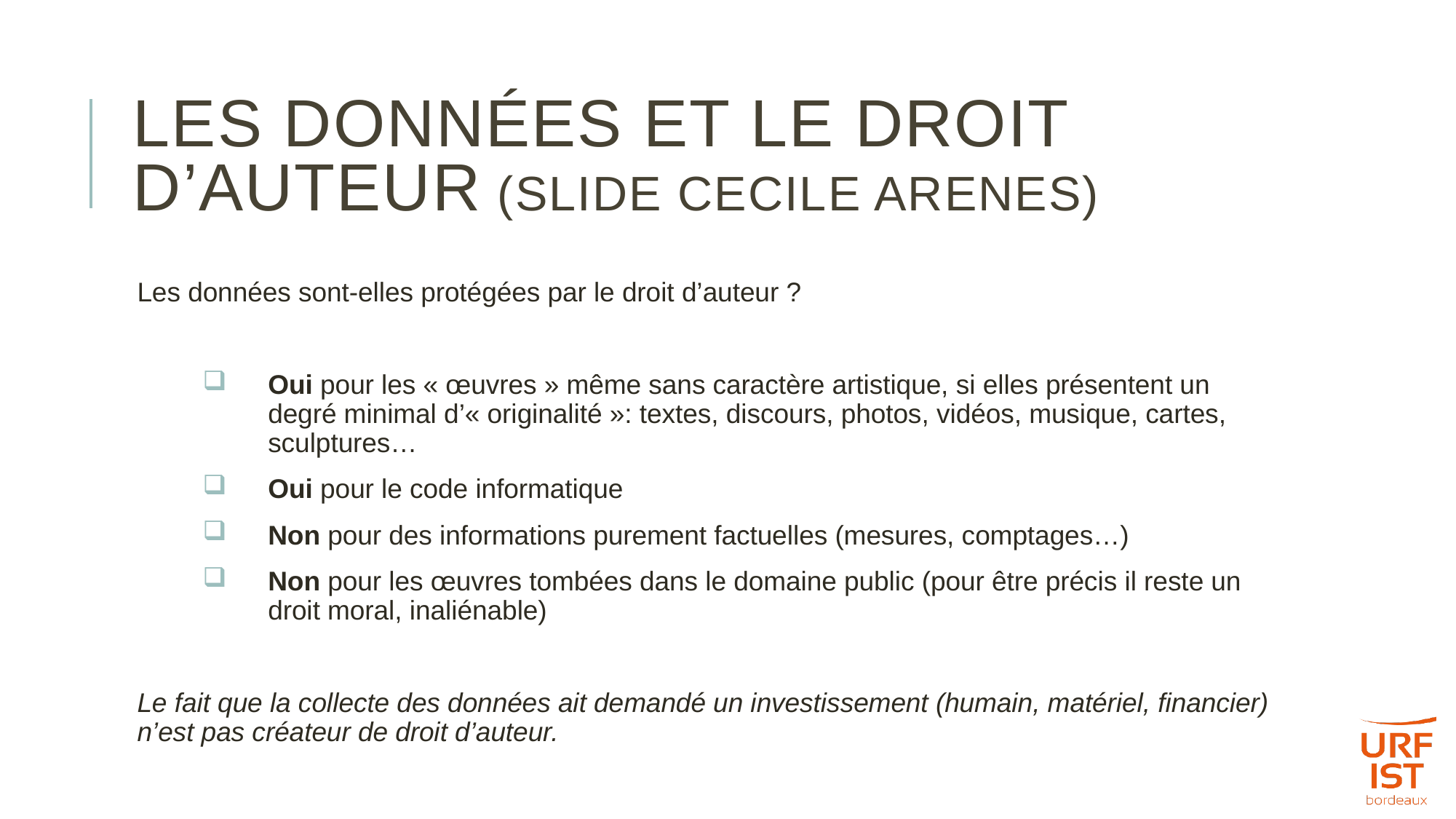

# Les données et le droit d’auteur (slide Cecile arenes)
Les données sont-elles protégées par le droit d’auteur ?

Oui pour les « œuvres » même sans caractère artistique, si elles présentent un degré minimal d’« originalité »: textes, discours, photos, vidéos, musique, cartes, sculptures…
Oui pour le code informatique
Non pour des informations purement factuelles (mesures, comptages…)
Non pour les œuvres tombées dans le domaine public (pour être précis il reste un droit moral, inaliénable)

Le fait que la collecte des données ait demandé un investissement (humain, matériel, financier) n’est pas créateur de droit d’auteur.